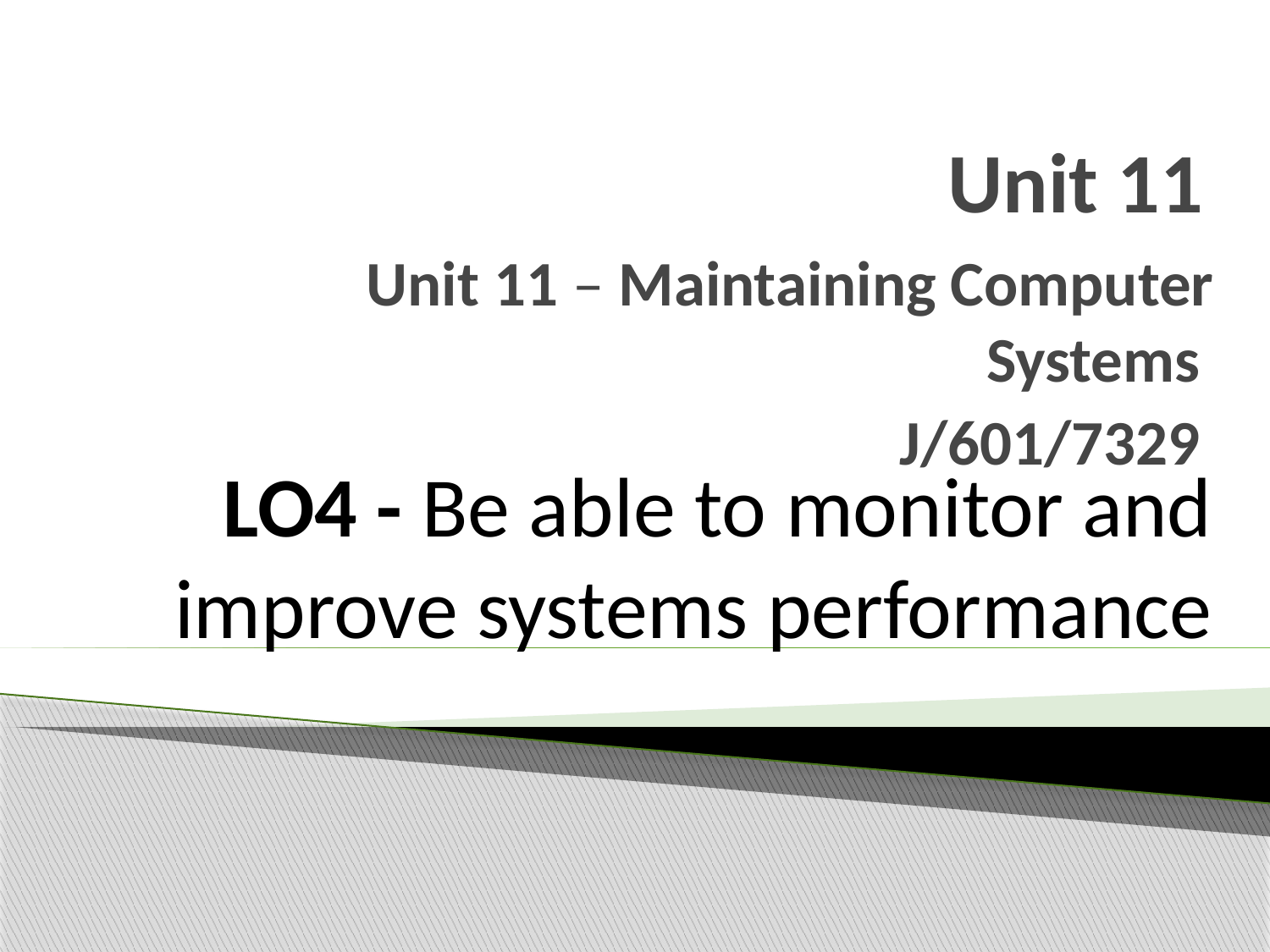

# Unit 11
Unit 11 – Maintaining Computer Systems
J/601/7329
LO4 - Be able to monitor and improve systems performance